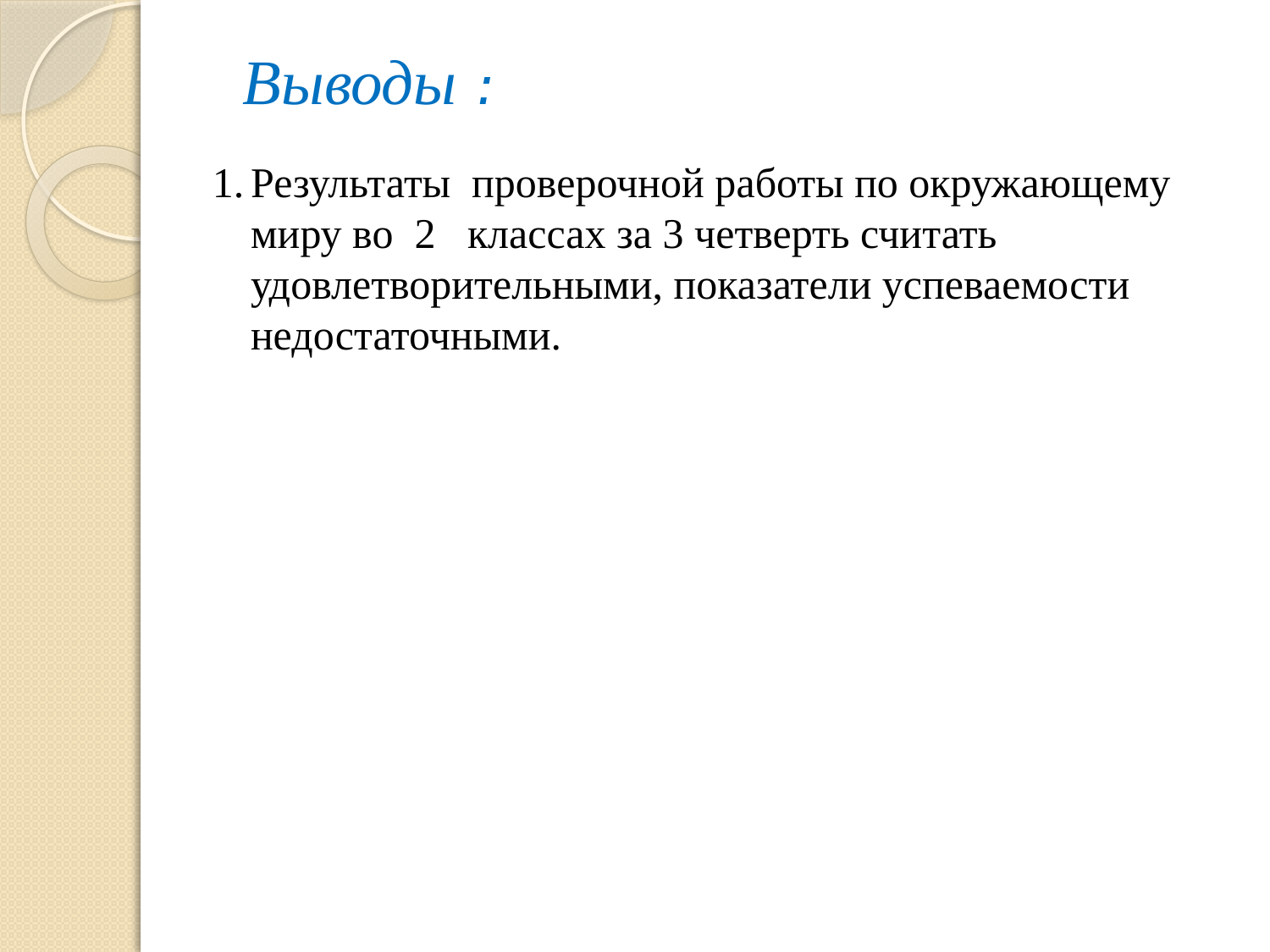

# Выводы :
1.

Результаты  проверочной работы по окружающему миру во  2   классах за 3 четверть считать удовлетворительными, показатели успеваемости недостаточными.